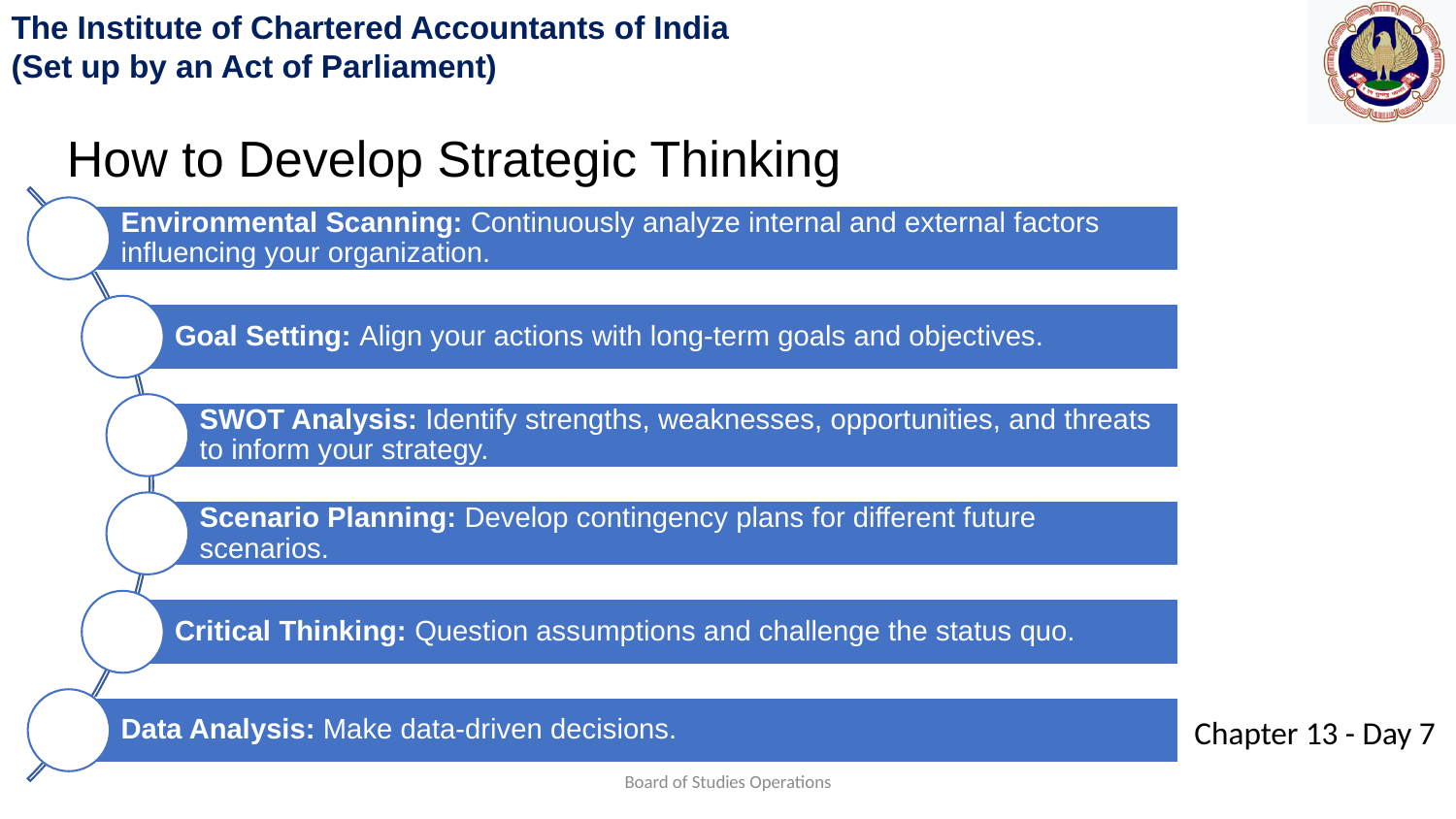

How to Develop Strategic Thinking
Environmental Scanning: Continuously analyze internal and external factors influencing your organization.
Goal Setting: Align your actions with long-term goals and objectives.
SWOT Analysis: Identify strengths, weaknesses, opportunities, and threats to inform your strategy.
Scenario Planning: Develop contingency plans for different future scenarios.
Critical Thinking: Question assumptions and challenge the status quo.
Data Analysis: Make data-driven decisions.
Board of Studies Operations